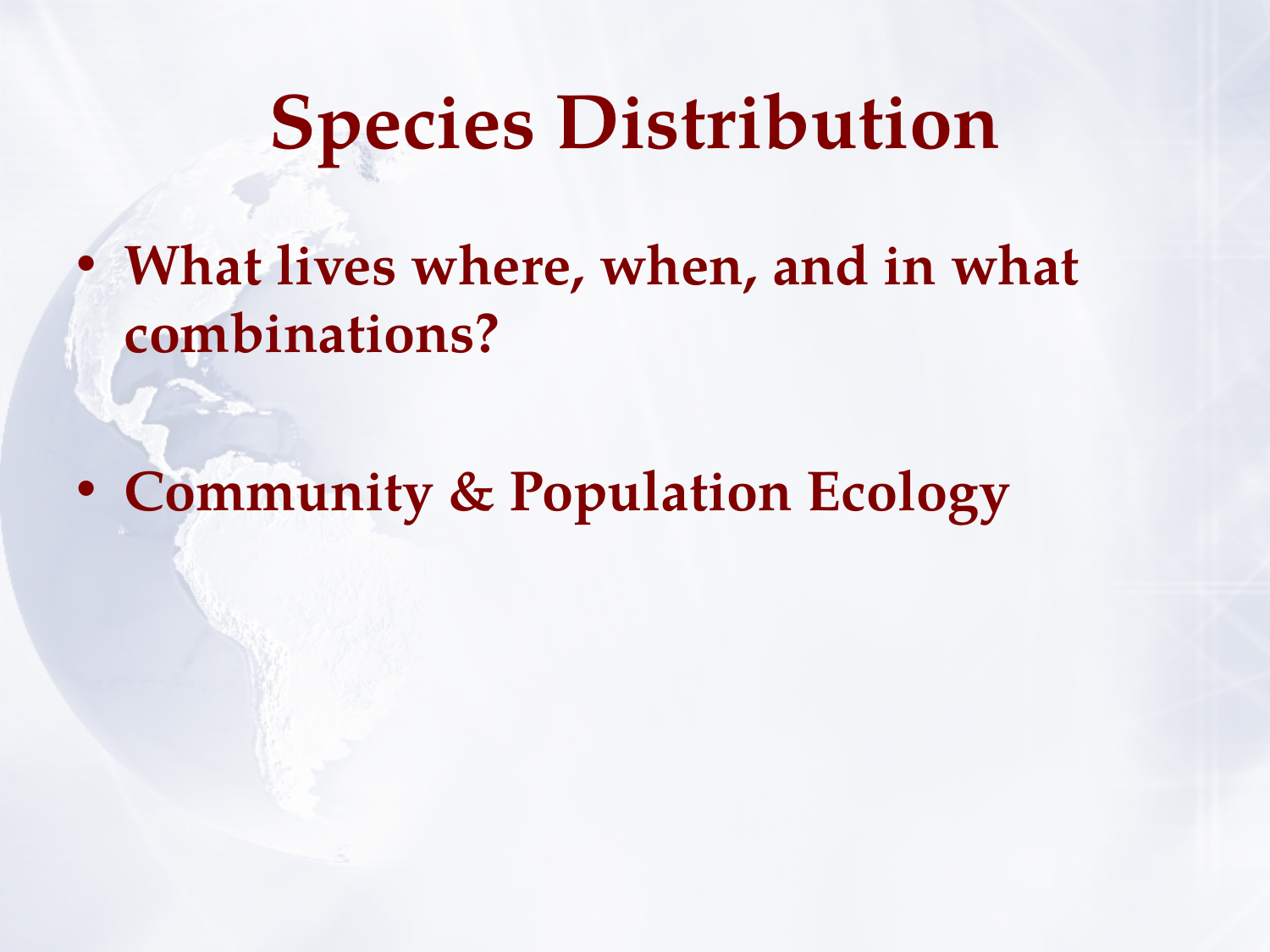

# Species Distribution
What lives where, when, and in what combinations?

Community & Population Ecology